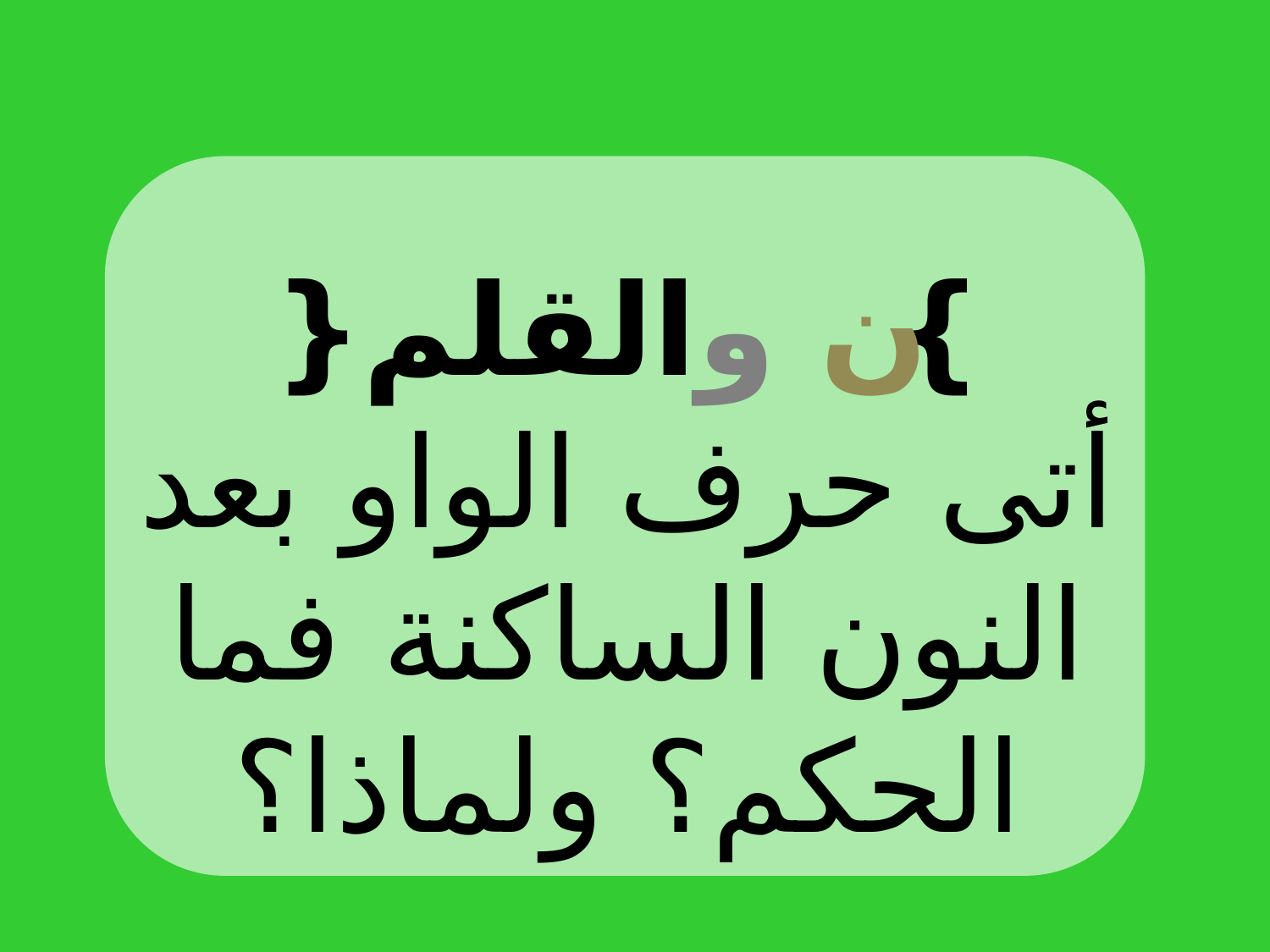

}ن والقلم{
أتى حرف الواو بعد النون الساكنة فما الحكم؟ ولماذا؟